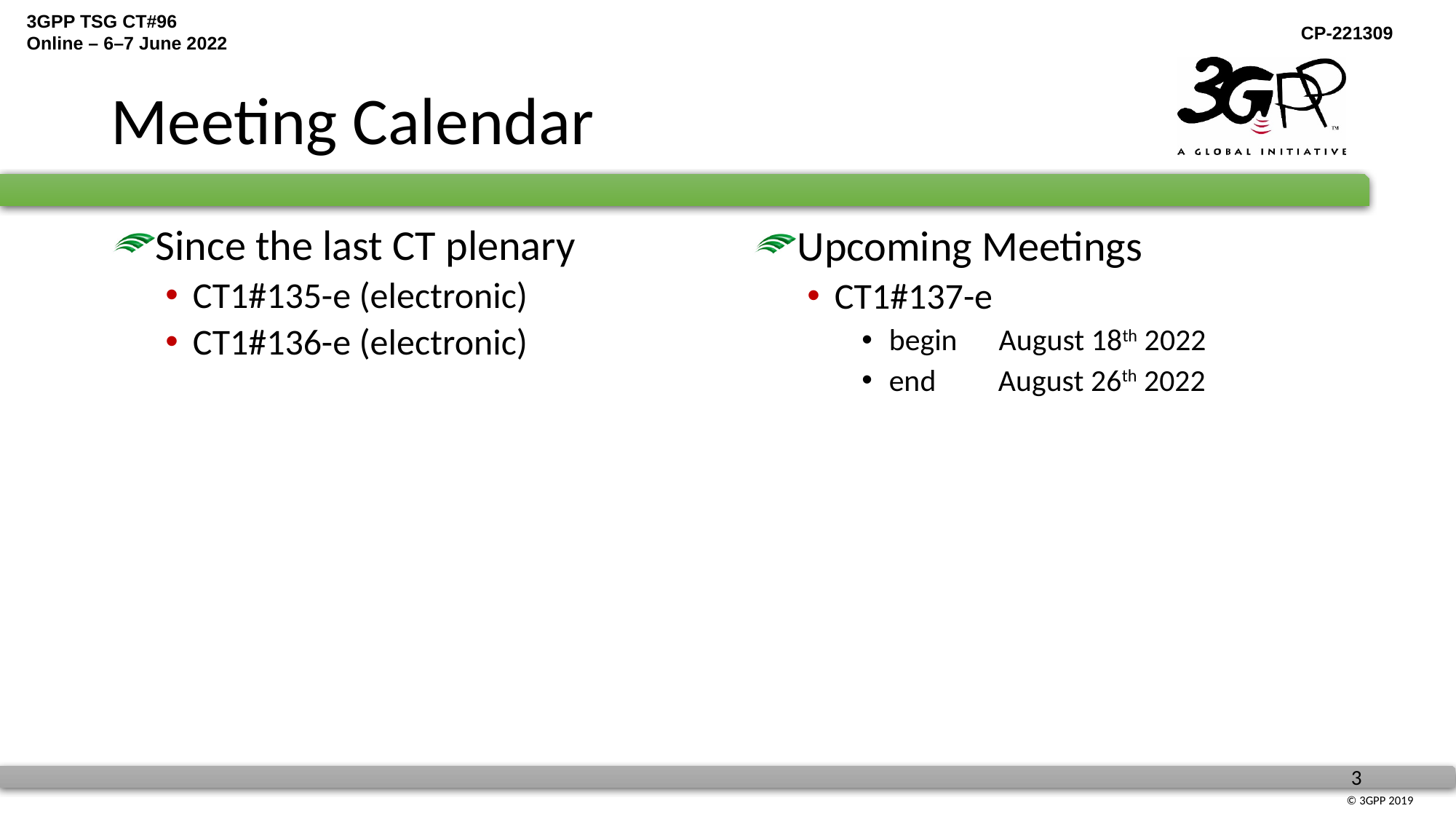

# Meeting Calendar
Since the last CT plenary
CT1#135-e (electronic)
CT1#136-e (electronic)

Upcoming Meetings
CT1#137-e
begin      August 18th 2022
end         August 26th 2022